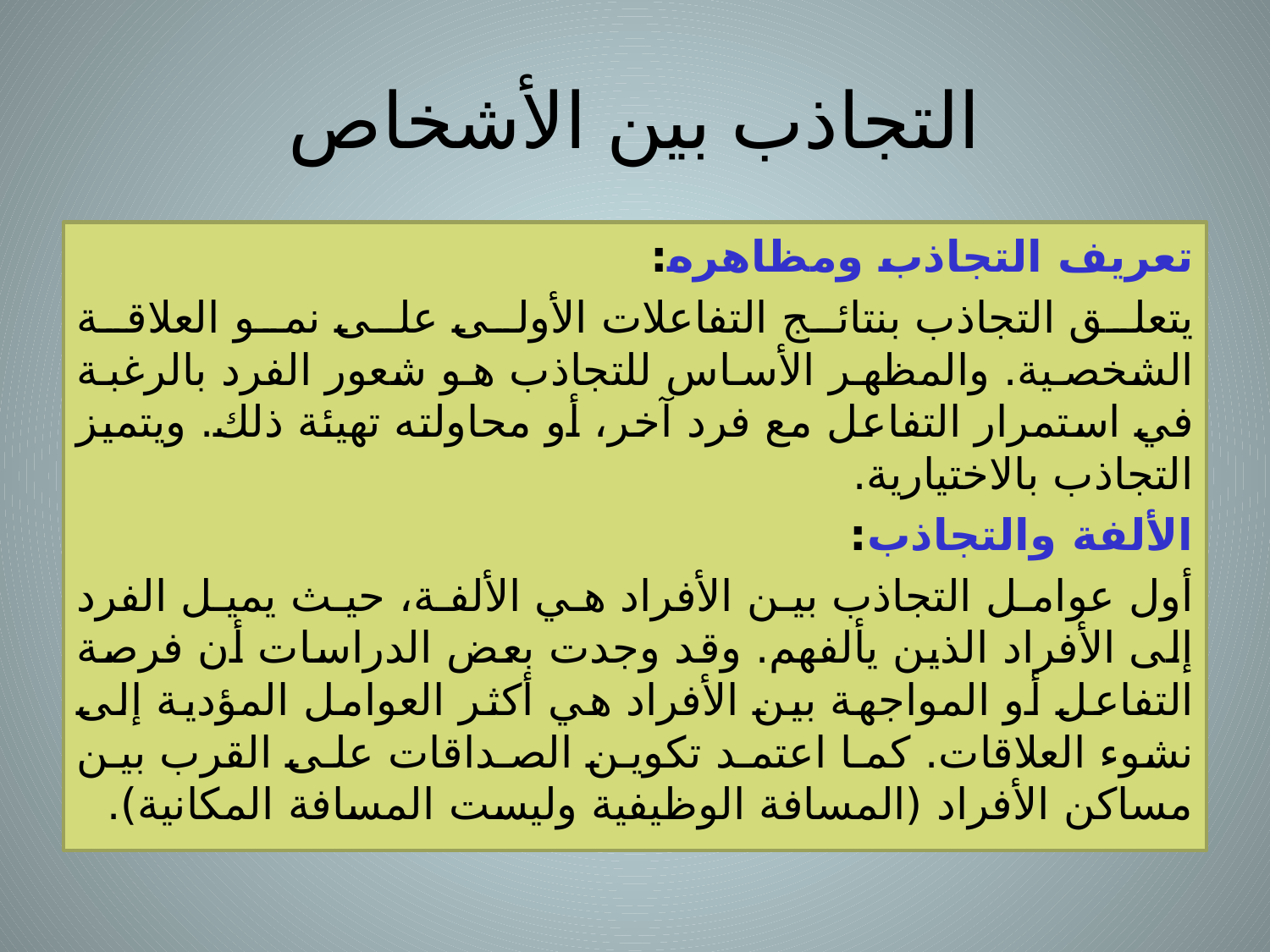

# التجاذب بين الأشخاص
تعريف التجاذب ومظاهره:
يتعلق التجاذب بنتائج التفاعلات الأولى على نمو العلاقة الشخصية. والمظهر الأساس للتجاذب هو شعور الفرد بالرغبة في استمرار التفاعل مع فرد آخر، أو محاولته تهيئة ذلك. ويتميز التجاذب بالاختيارية.
الألفة والتجاذب:
أول عوامل التجاذب بين الأفراد هي الألفة، حيث يميل الفرد إلى الأفراد الذين يألفهم. وقد وجدت بعض الدراسات أن فرصة التفاعل أو المواجهة بين الأفراد هي أكثر العوامل المؤدية إلى نشوء العلاقات. كما اعتمد تكوين الصداقات على القرب بين مساكن الأفراد (المسافة الوظيفية وليست المسافة المكانية).